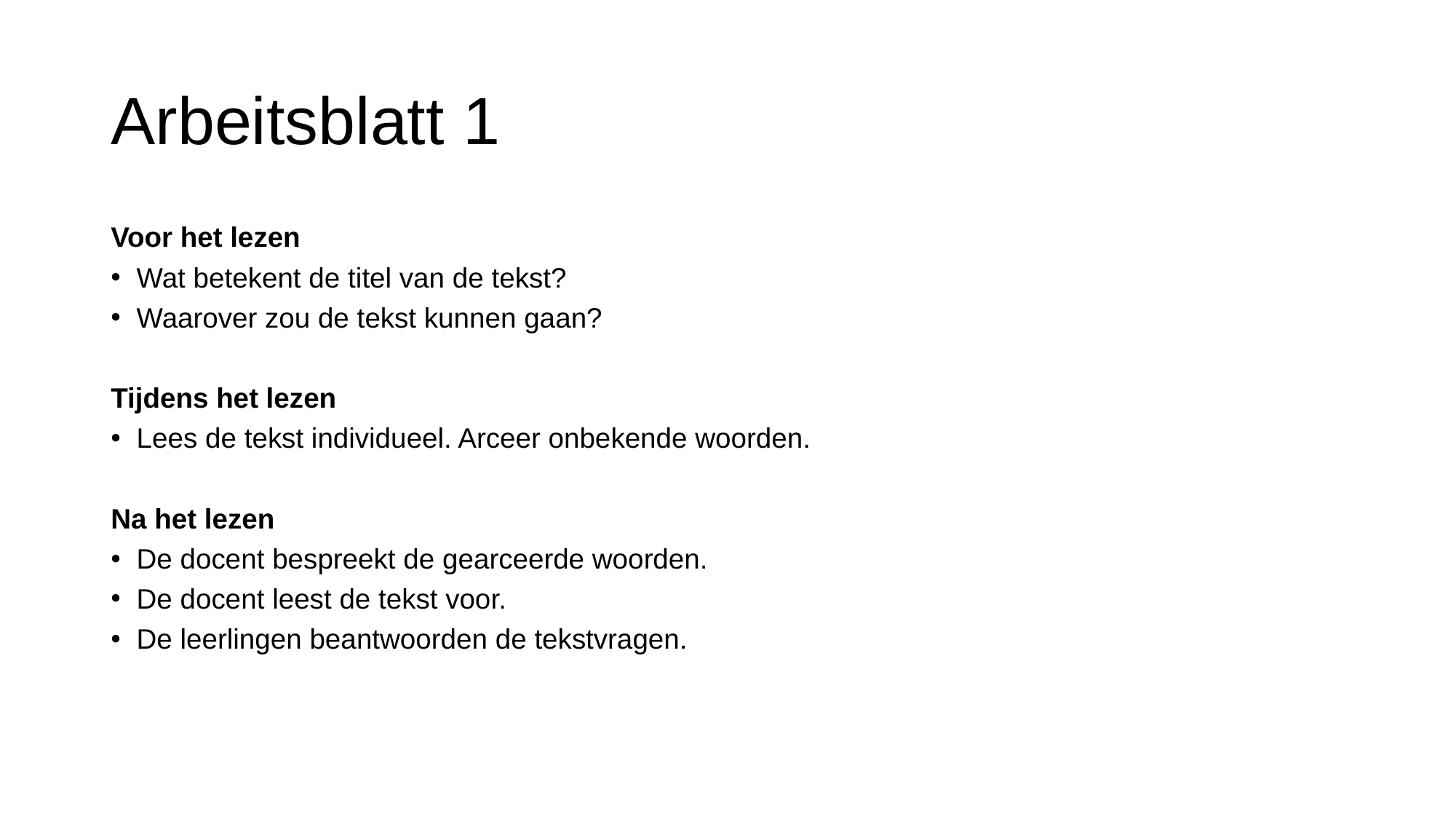

# Arbeitsblatt 1
Voor het lezen
Wat betekent de titel van de tekst?
Waarover zou de tekst kunnen gaan?

Tijdens het lezen
Lees de tekst individueel. Arceer onbekende woorden.

Na het lezen
De docent bespreekt de gearceerde woorden.
De docent leest de tekst voor.
De leerlingen beantwoorden de tekstvragen.